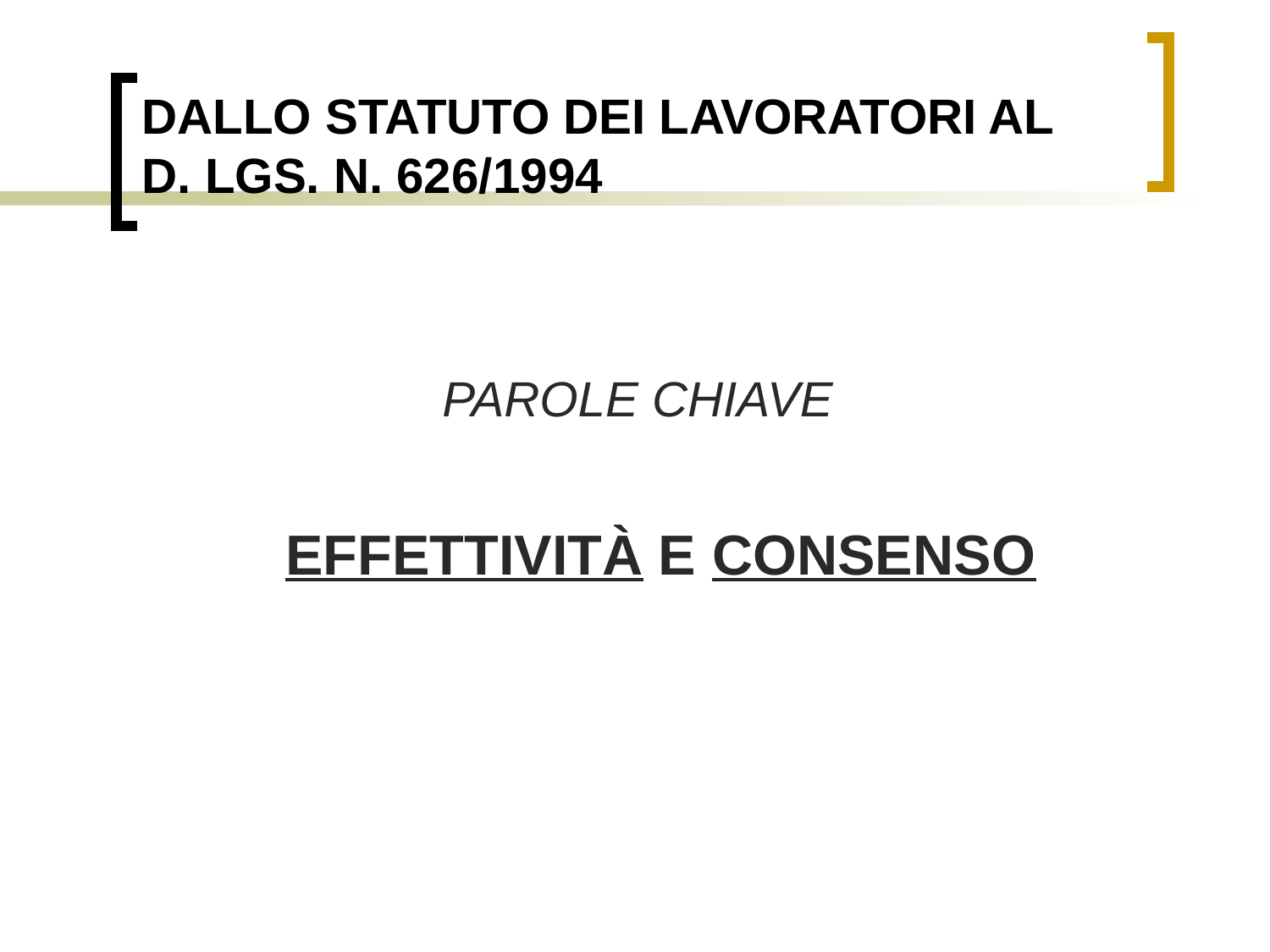

# DALLO STATUTO DEI LAVORATORI AL D. LGS. N. 626/1994

                   PAROLE CHIAVE

         EFFETTIVITÀ E CONSENSO